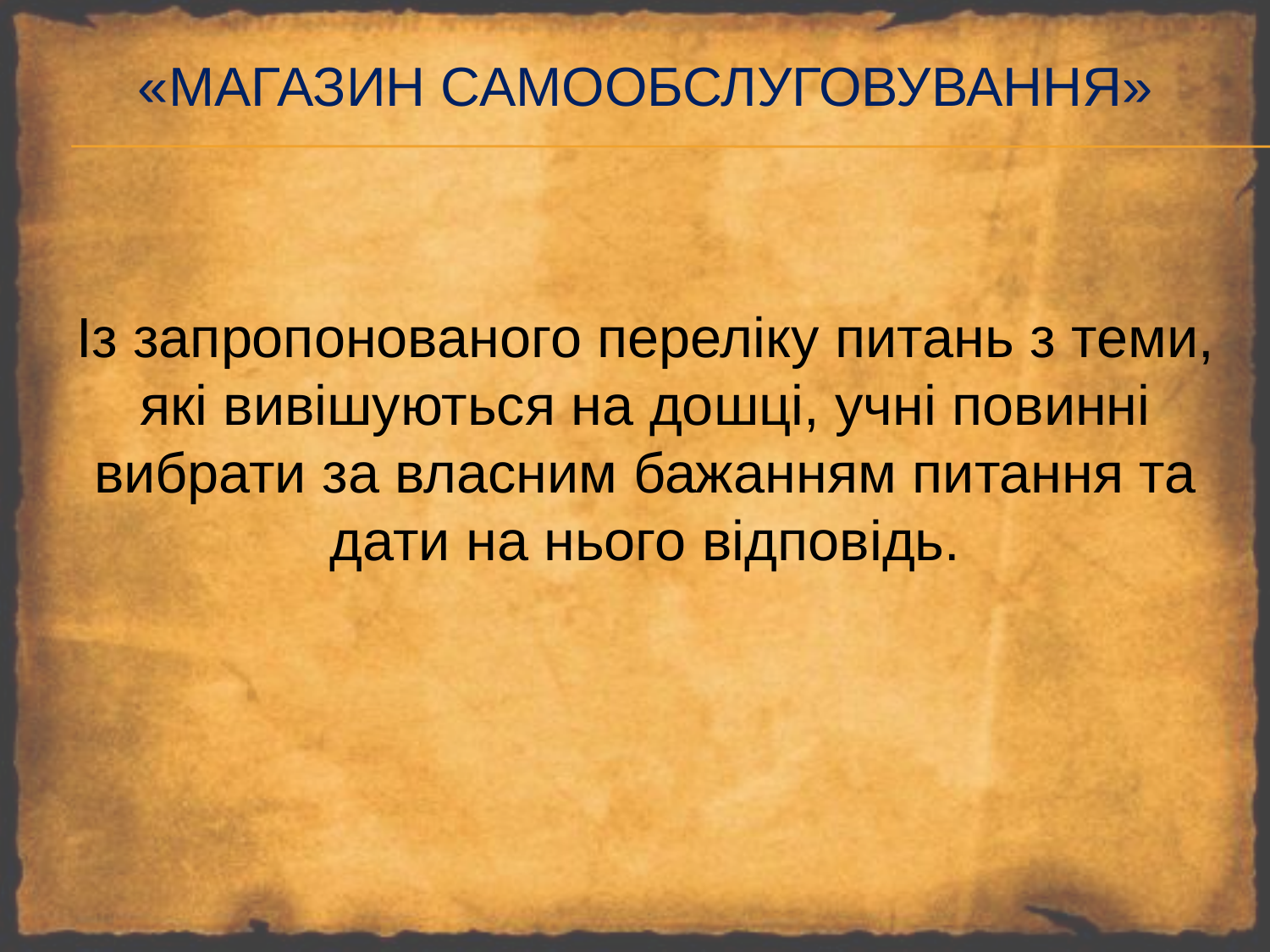

# «магазин самообслуговування»

Із запропонованого переліку питань з теми, які вивішуються на дошці, учні повинні вибрати за власним бажанням питання та дати на нього відповідь.